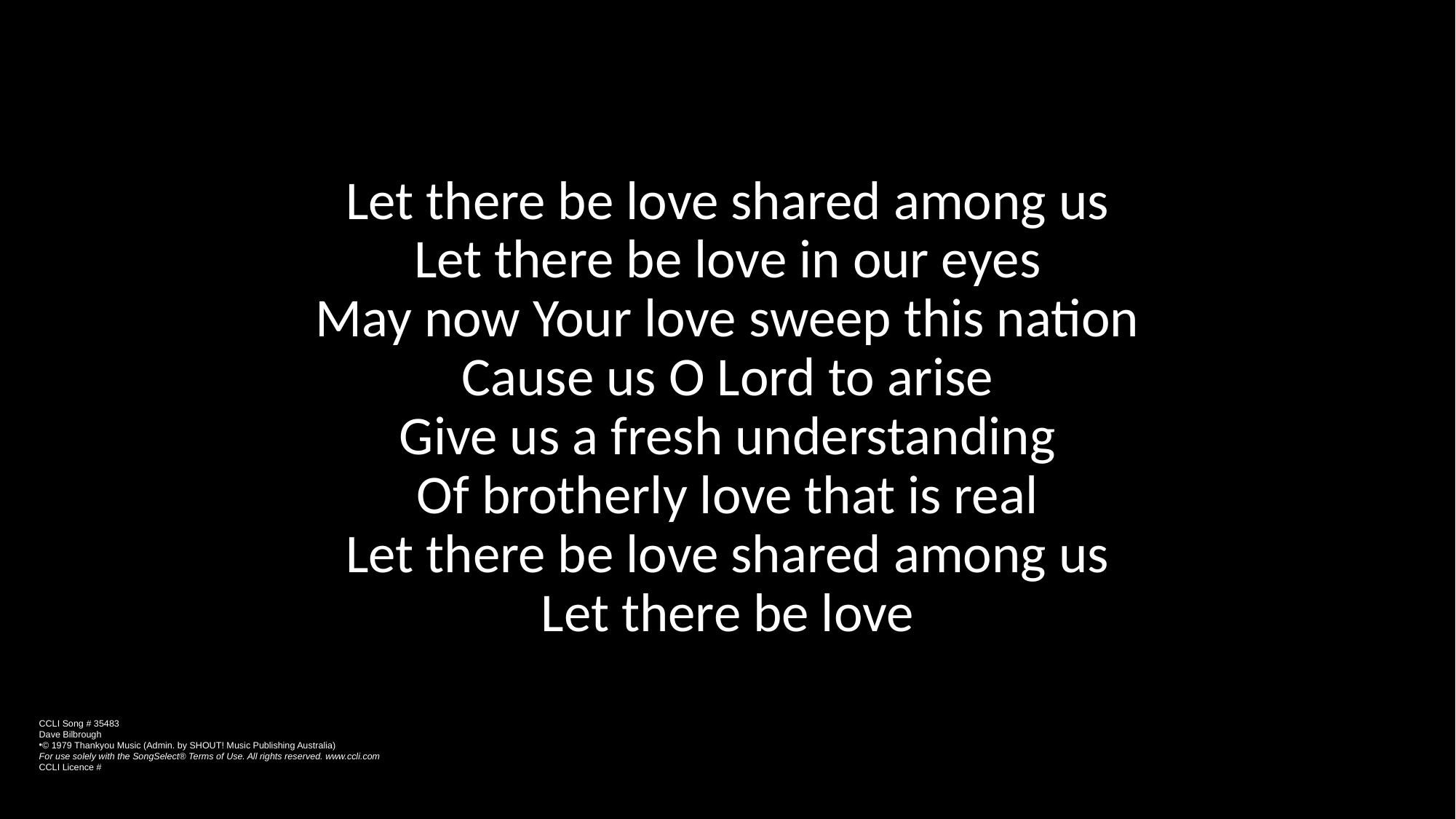

Let there be love shared among us
Let there be love in our eyes
May now Your love sweep this nation
Cause us O Lord to arise
Give us a fresh understanding
Of brotherly love that is real
Let there be love shared among us
Let there be love
CCLI Song # 35483
Dave Bilbrough
© 1979 Thankyou Music (Admin. by SHOUT! Music Publishing Australia)
For use solely with the SongSelect® Terms of Use. All rights reserved. www.ccli.com
CCLI Licence #